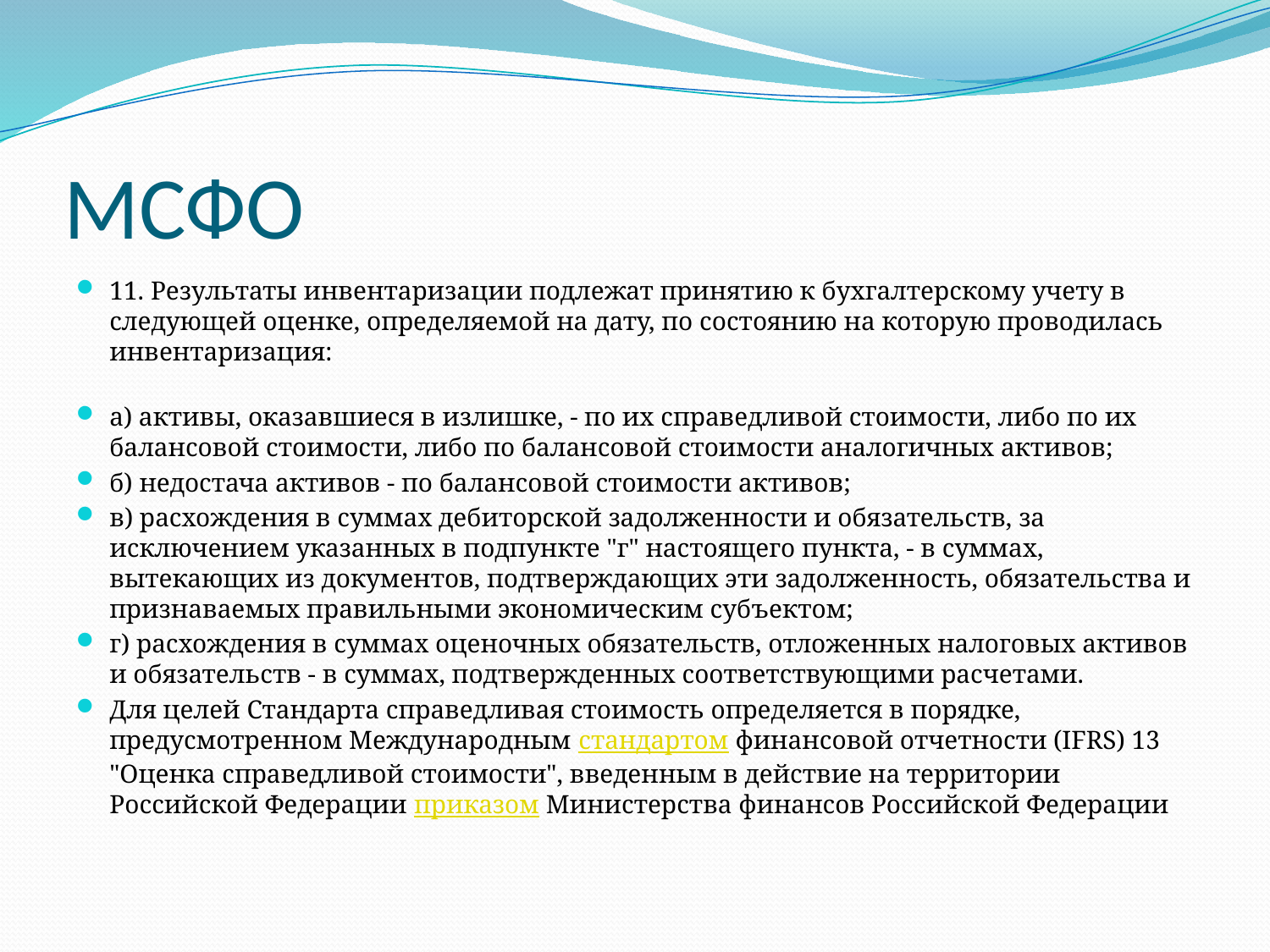

# МСФО
11. Результаты инвентаризации подлежат принятию к бухгалтерскому учету в следующей оценке, определяемой на дату, по состоянию на которую проводилась инвентаризация:
а) активы, оказавшиеся в излишке, - по их справедливой стоимости, либо по их балансовой стоимости, либо по балансовой стоимости аналогичных активов;
б) недостача активов - по балансовой стоимости активов;
в) расхождения в суммах дебиторской задолженности и обязательств, за исключением указанных в подпункте "г" настоящего пункта, - в суммах, вытекающих из документов, подтверждающих эти задолженность, обязательства и признаваемых правильными экономическим субъектом;
г) расхождения в суммах оценочных обязательств, отложенных налоговых активов и обязательств - в суммах, подтвержденных соответствующими расчетами.
Для целей Стандарта справедливая стоимость определяется в порядке, предусмотренном Международным стандартом финансовой отчетности (IFRS) 13 "Оценка справедливой стоимости", введенным в действие на территории Российской Федерации приказом Министерства финансов Российской Федерации